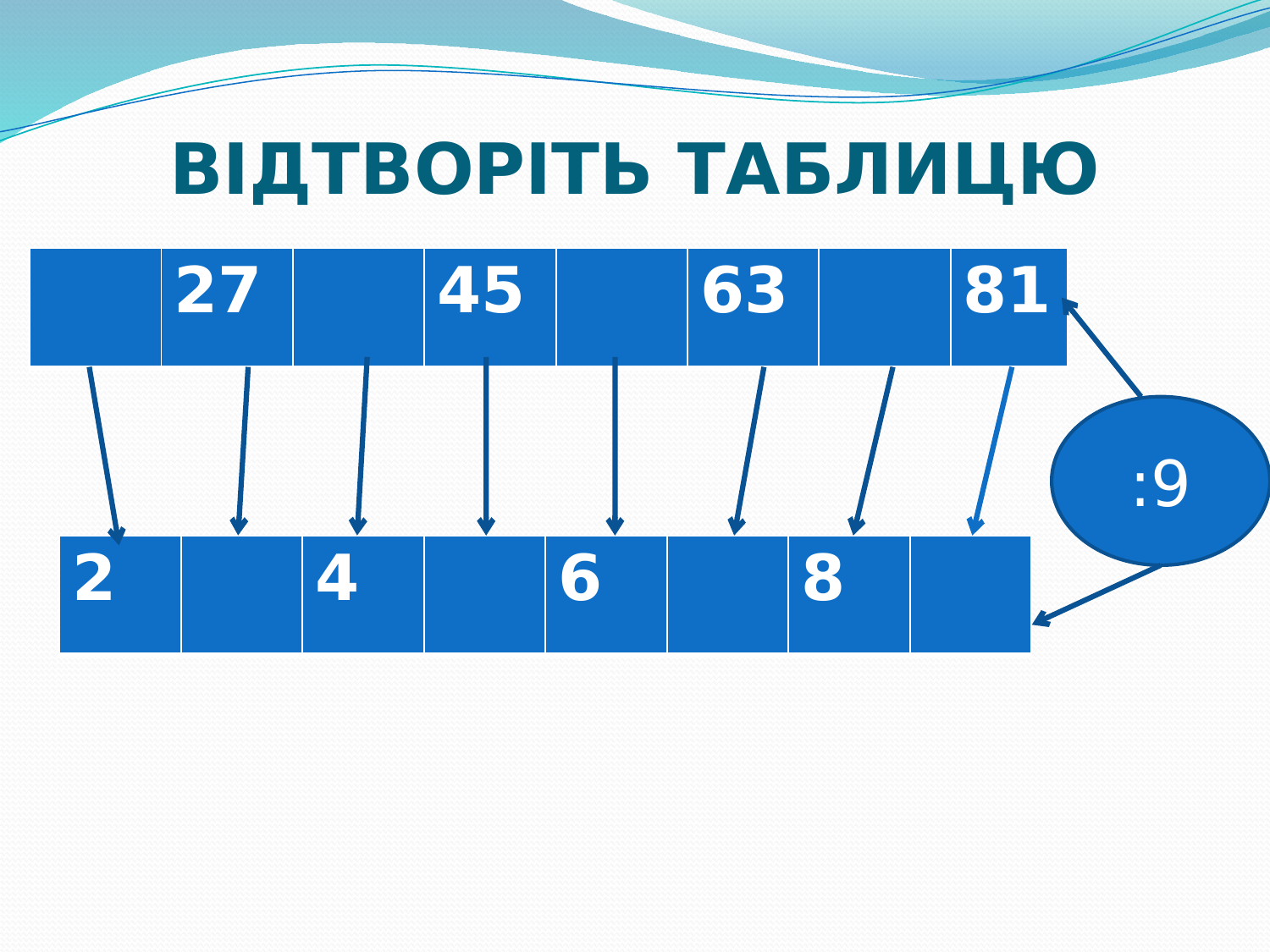

# ВІДТВОРІТЬ ТАБЛИЦЮ
|  | 27 |  | 45 |  | 63 |  | 81 |
| --- | --- | --- | --- | --- | --- | --- | --- |
:9
| 2 |  | 4 |  | 6 |  | 8 |  |
| --- | --- | --- | --- | --- | --- | --- | --- |